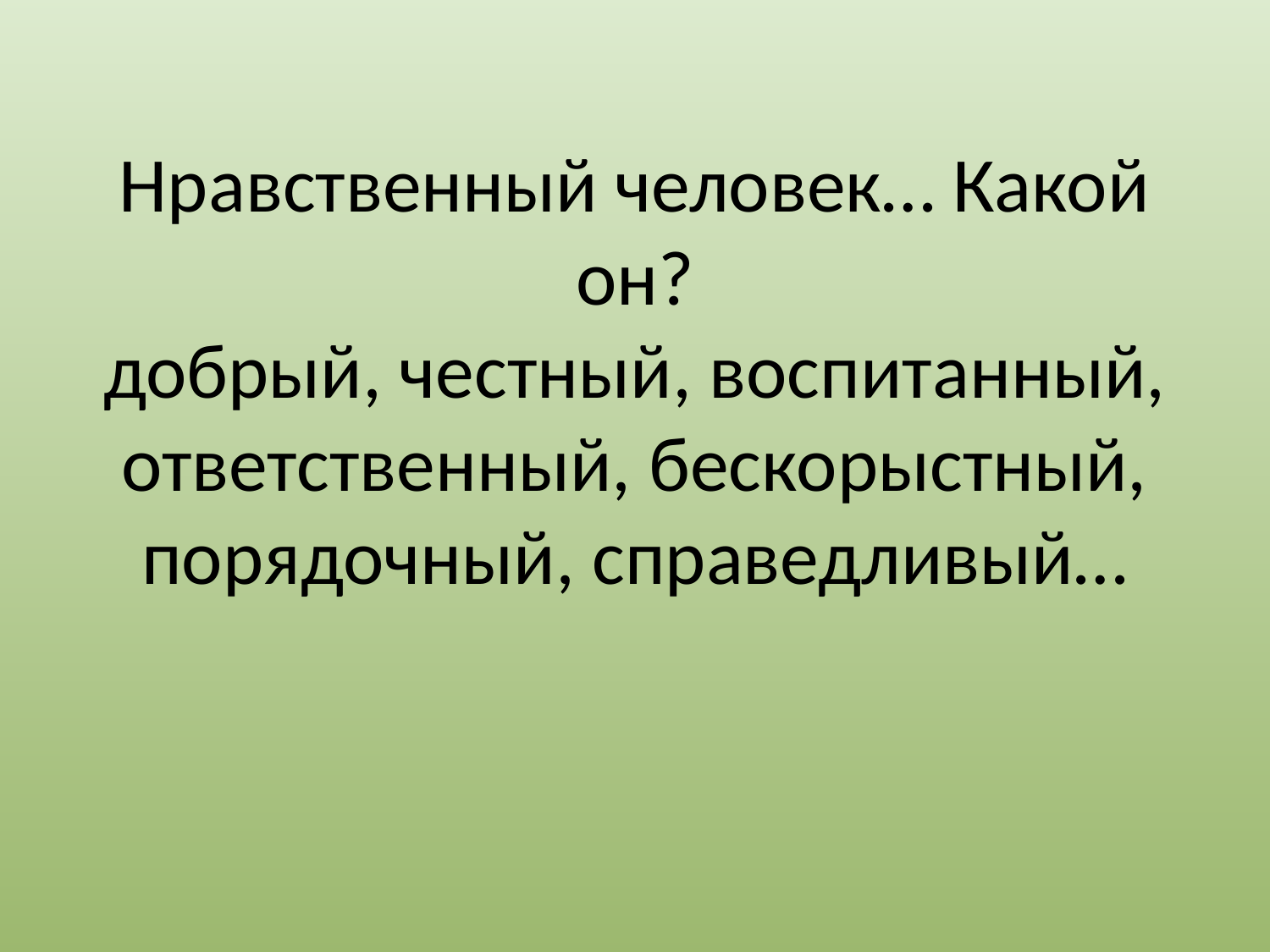

# Нравственный человек… Какой он? добрый, честный, воспитанный, ответственный, бескорыстный, порядочный, справедливый…